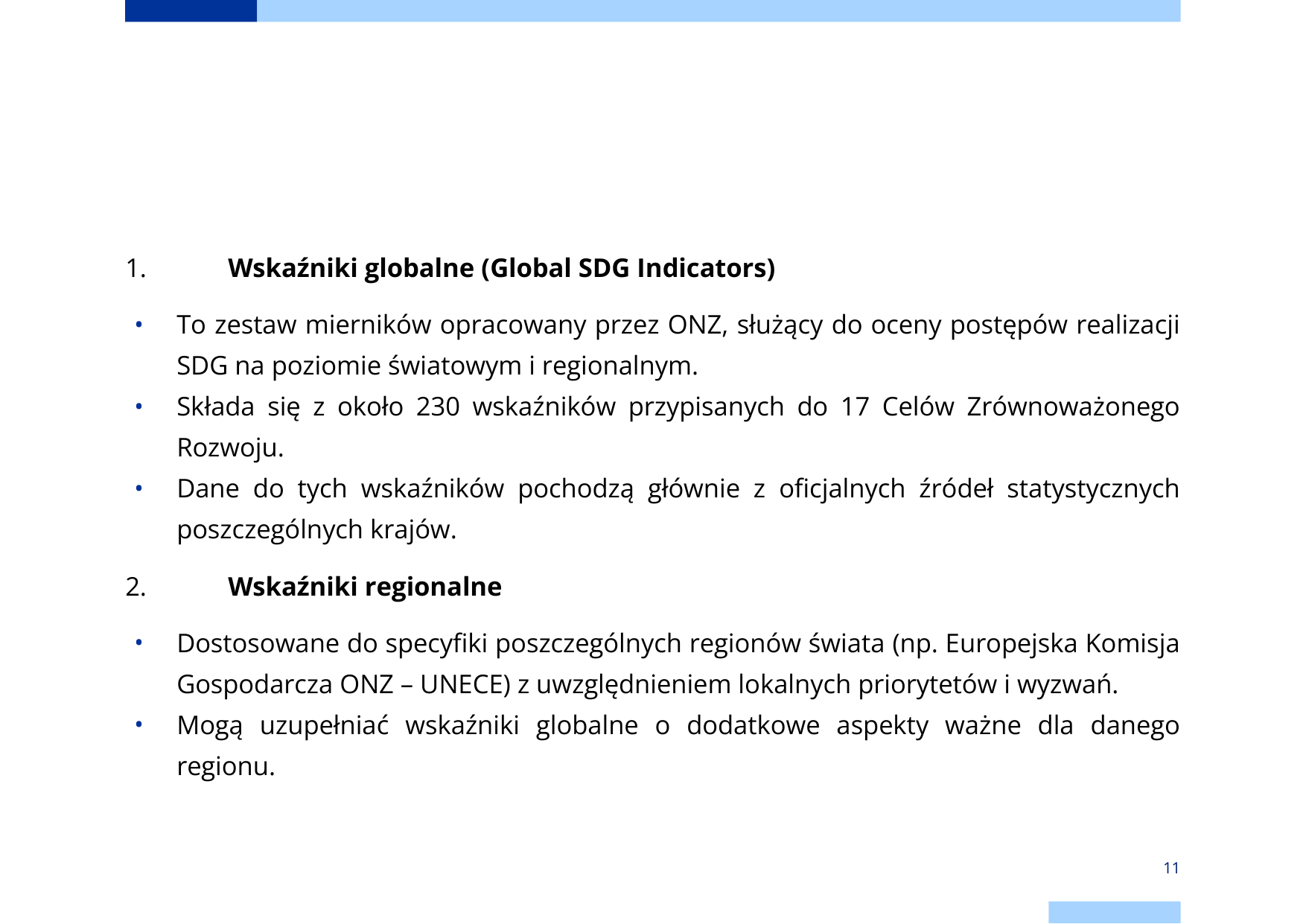

#
1.	Wskaźniki globalne (Global SDG Indicators)
To zestaw mierników opracowany przez ONZ, służący do oceny postępów realizacji SDG na poziomie światowym i regionalnym.
Składa się z około 230 wskaźników przypisanych do 17 Celów Zrównoważonego Rozwoju.
Dane do tych wskaźników pochodzą głównie z oficjalnych źródeł statystycznych poszczególnych krajów.
2.	Wskaźniki regionalne
Dostosowane do specyfiki poszczególnych regionów świata (np. Europejska Komisja Gospodarcza ONZ – UNECE) z uwzględnieniem lokalnych priorytetów i wyzwań.
Mogą uzupełniać wskaźniki globalne o dodatkowe aspekty ważne dla danego regionu.
11